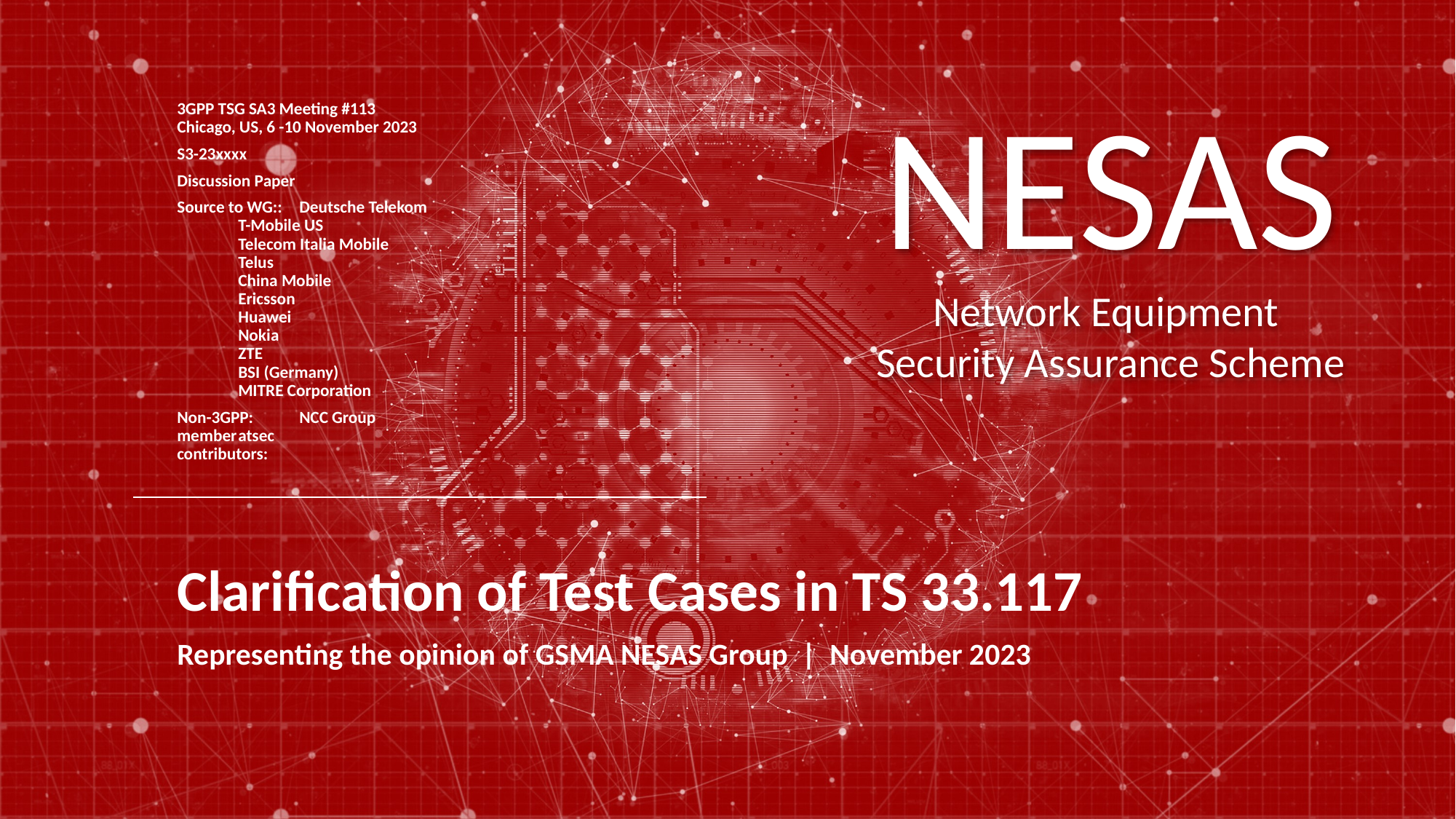

NESAS
Network Equipment
Security Assurance Scheme
3GPP TSG SA3 Meeting #113
Chicago, US, 6 -10 November 2023
S3-23xxxx
Discussion Paper
Source to WG::	Deutsche Telekom
	T-Mobile US
	Telecom Italia Mobile
	Telus
	China Mobile
	Ericsson
	Huawei
	Nokia
	ZTE
	BSI (Germany)
	MITRE Corporation
Non-3GPP:	NCC Group
member	atsec
contributors:
Clarification of Test Cases in TS 33.117
Representing the opinion of GSMA NESAS Group  |  November 2023